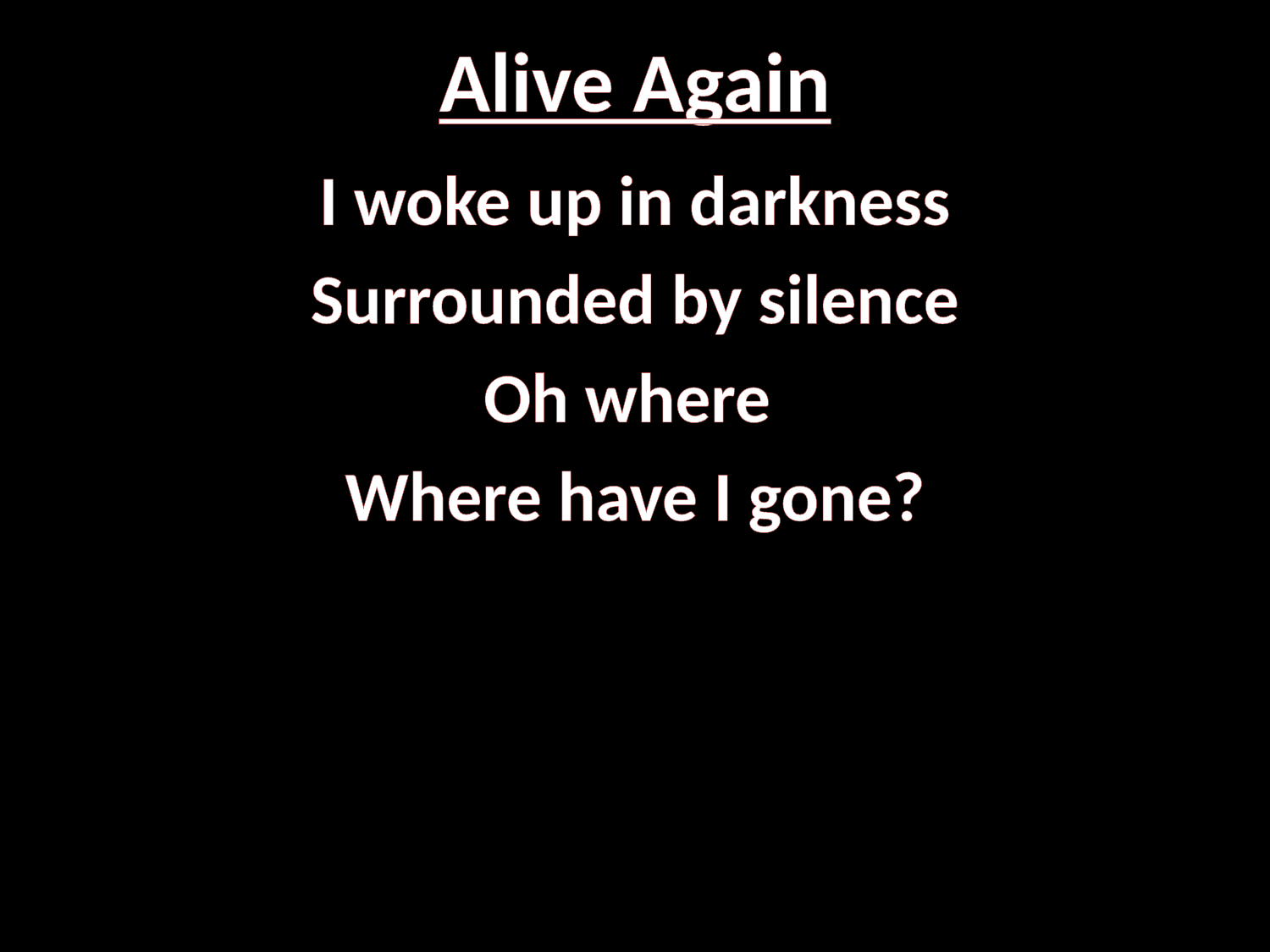

# Alive Again
I woke up in darkness
Surrounded by silence
Oh where
Where have I gone?